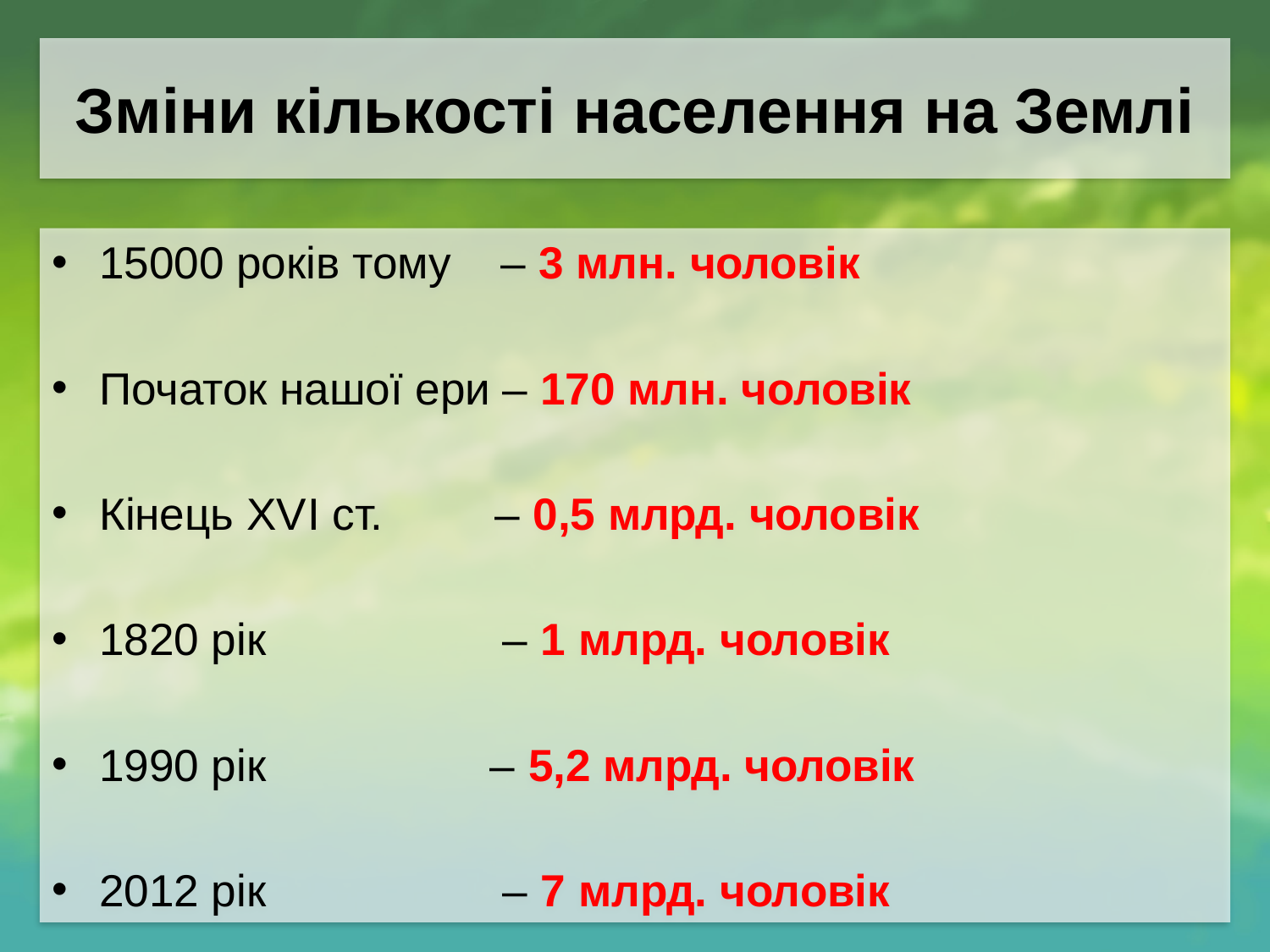

# Зміни кількості населення на Землі
15000 років тому    – 3 млн. чоловік

Початок нашої ери – 170 млн. чоловік

Кінець ХVІ ст.         – 0,5 млрд. чоловік

1820 рік                   – 1 млрд. чоловік

1990 рік                  – 5,2 млрд. чоловік

2012 рік                   – 7 млрд. чоловік